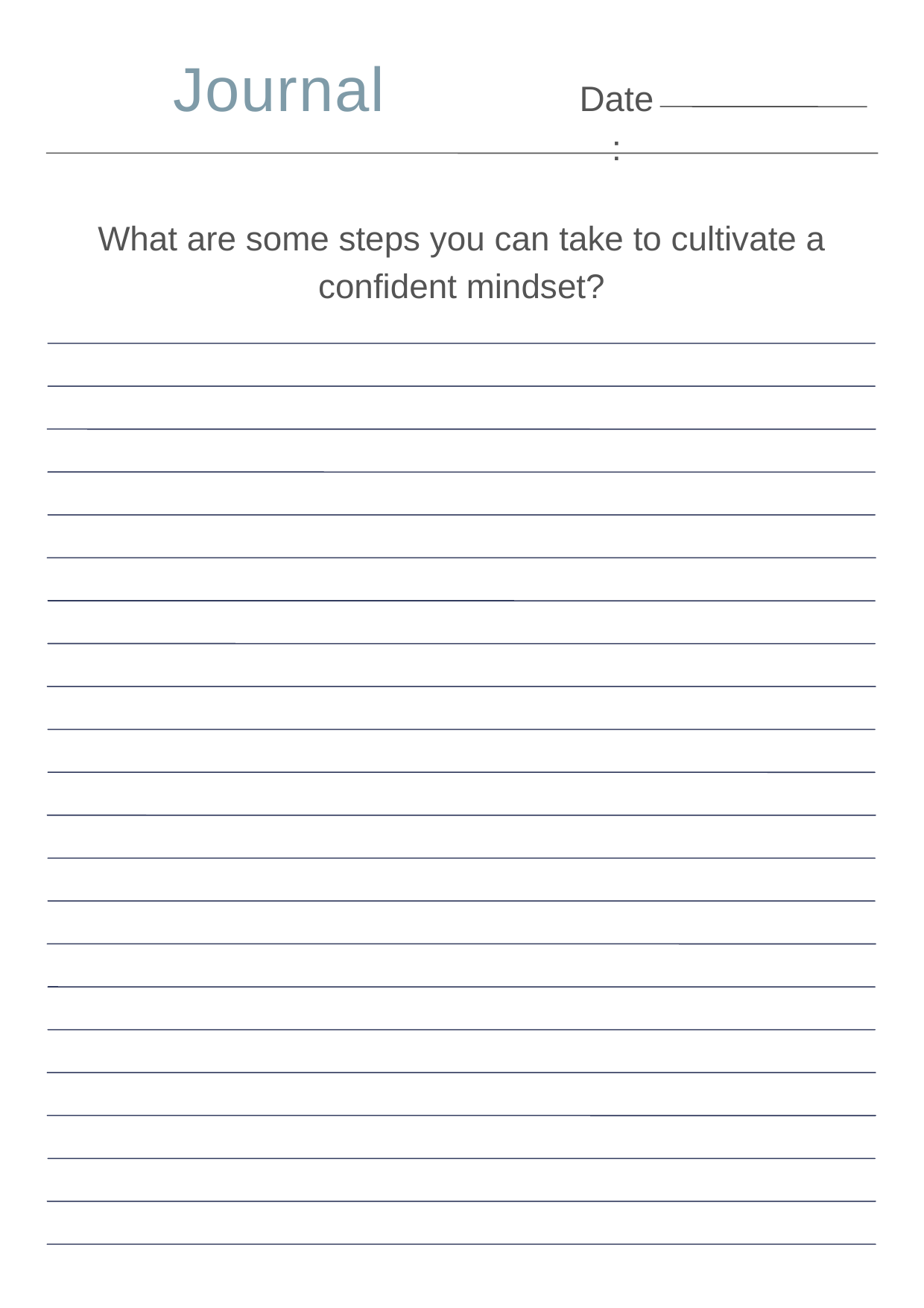

Journal
Date:

What are some steps you can take to cultivate a confident mindset?